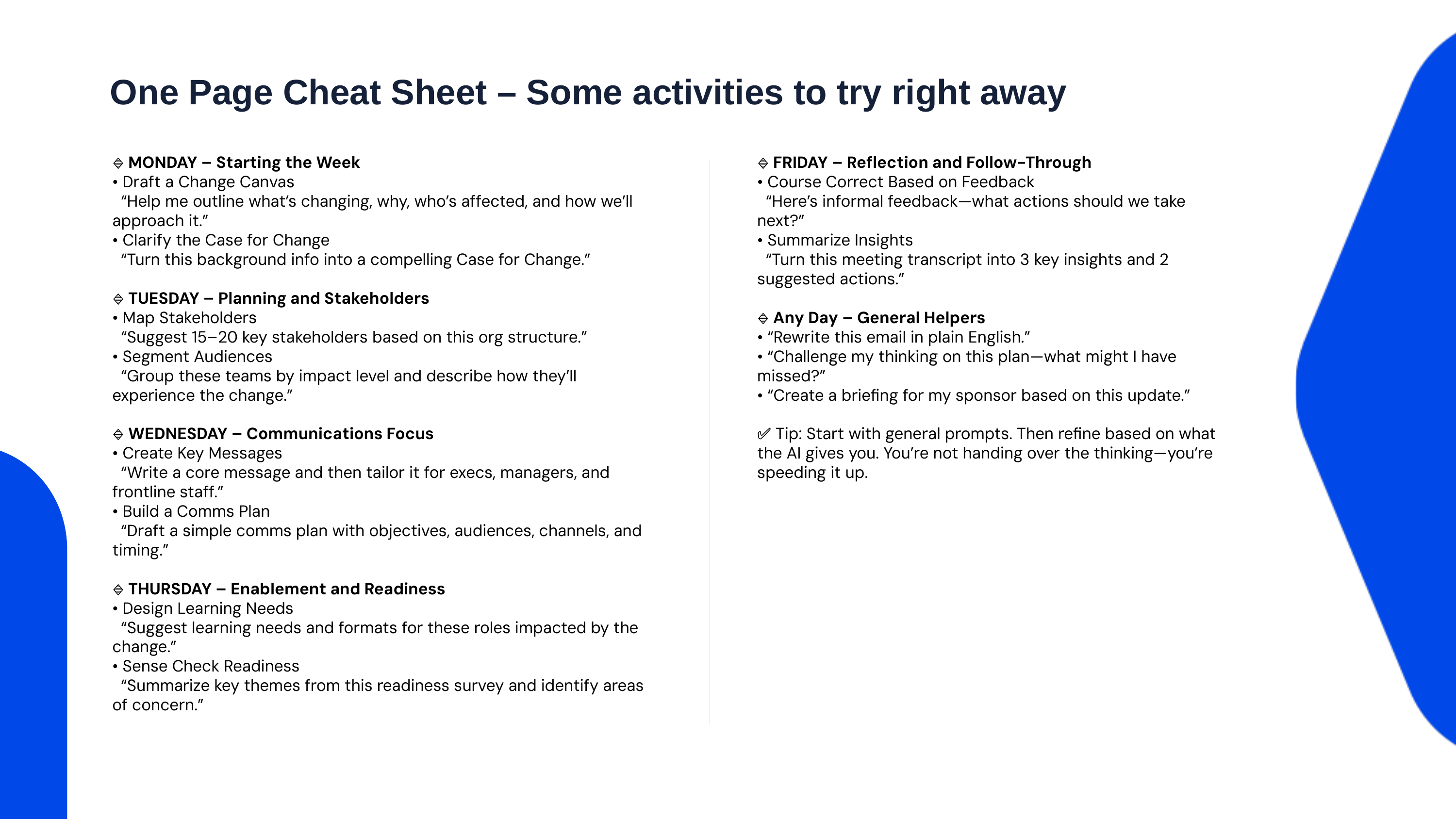

One Page Cheat Sheet – Some activities to try right away
🔹 MONDAY – Starting the Week
• Draft a Change Canvas
  “Help me outline what’s changing, why, who’s affected, and how we’ll approach it.”
• Clarify the Case for Change
  “Turn this background info into a compelling Case for Change.”
🔹 TUESDAY – Planning and Stakeholders
• Map Stakeholders
  “Suggest 15–20 key stakeholders based on this org structure.”
• Segment Audiences
  “Group these teams by impact level and describe how they’ll experience the change.”
🔹 WEDNESDAY – Communications Focus
• Create Key Messages
  “Write a core message and then tailor it for execs, managers, and frontline staff.”
• Build a Comms Plan
  “Draft a simple comms plan with objectives, audiences, channels, and timing.”
🔹 THURSDAY – Enablement and Readiness
• Design Learning Needs
  “Suggest learning needs and formats for these roles impacted by the change.”
• Sense Check Readiness
  “Summarize key themes from this readiness survey and identify areas of concern.”
🔹 FRIDAY – Reflection and Follow-Through
• Course Correct Based on Feedback
  “Here’s informal feedback—what actions should we take next?”
• Summarize Insights
  “Turn this meeting transcript into 3 key insights and 2 suggested actions.”
🔹 Any Day – General Helpers
• “Rewrite this email in plain English.”
• “Challenge my thinking on this plan—what might I have missed?”
• “Create a briefing for my sponsor based on this update.”
✅ Tip: Start with general prompts. Then refine based on what the AI gives you. You’re not handing over the thinking—you’re speeding it up.